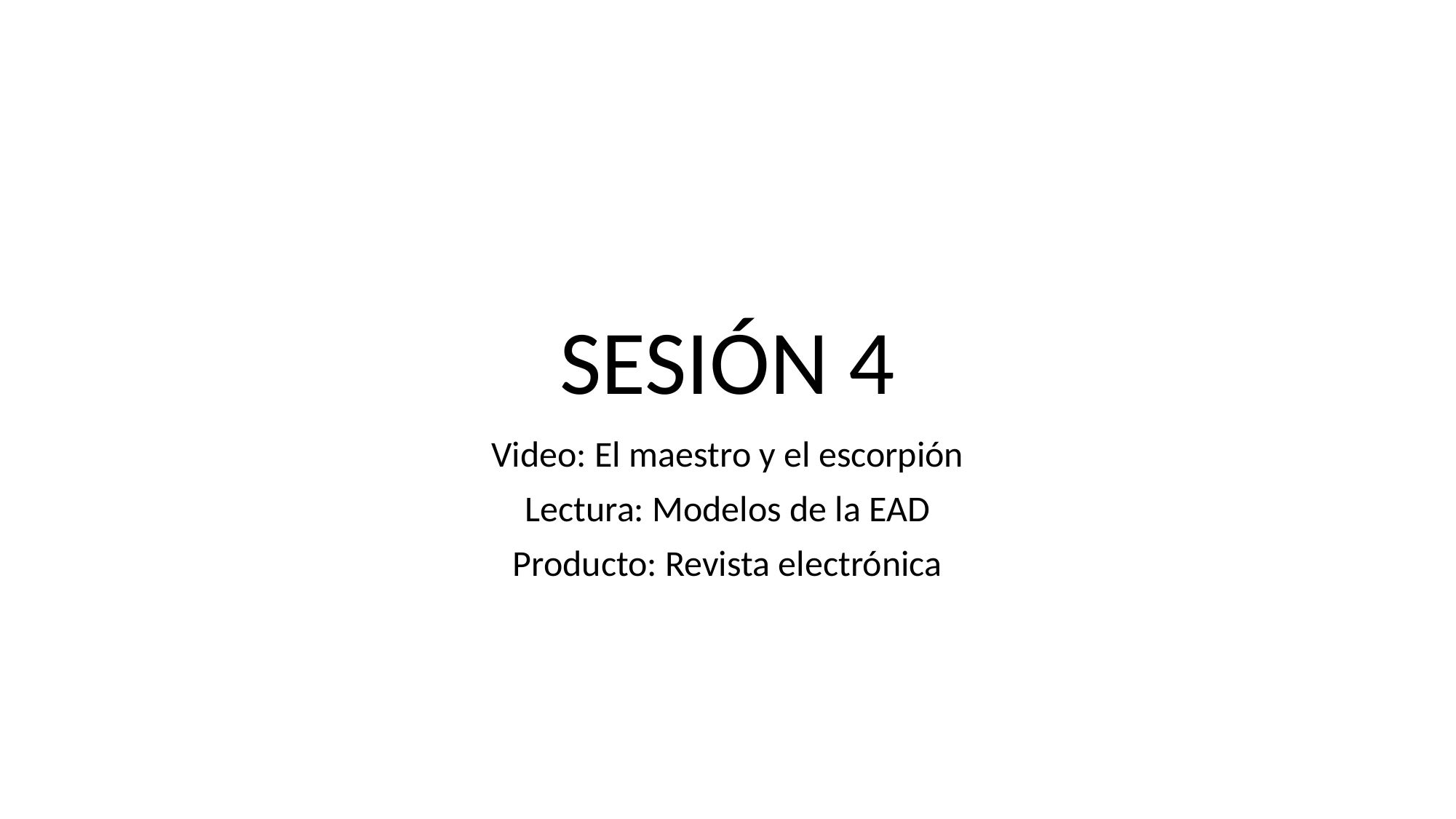

# SESIÓN 4
Video: El maestro y el escorpión
Lectura: Modelos de la EAD
Producto: Revista electrónica